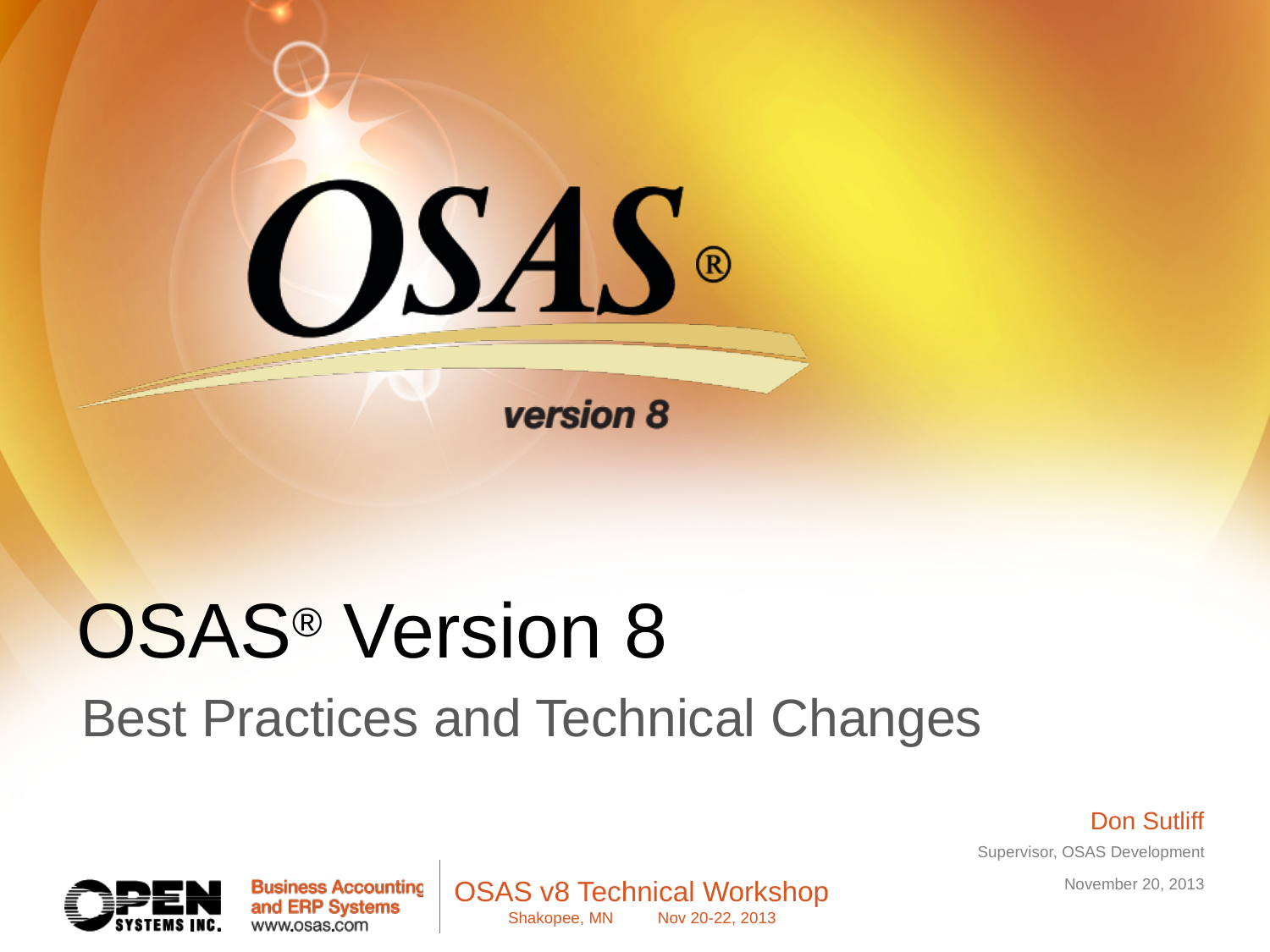

OSAS® Version 8
Best Practices and Technical Changes
Don Sutliff
Supervisor, OSAS Development
November 20, 2013